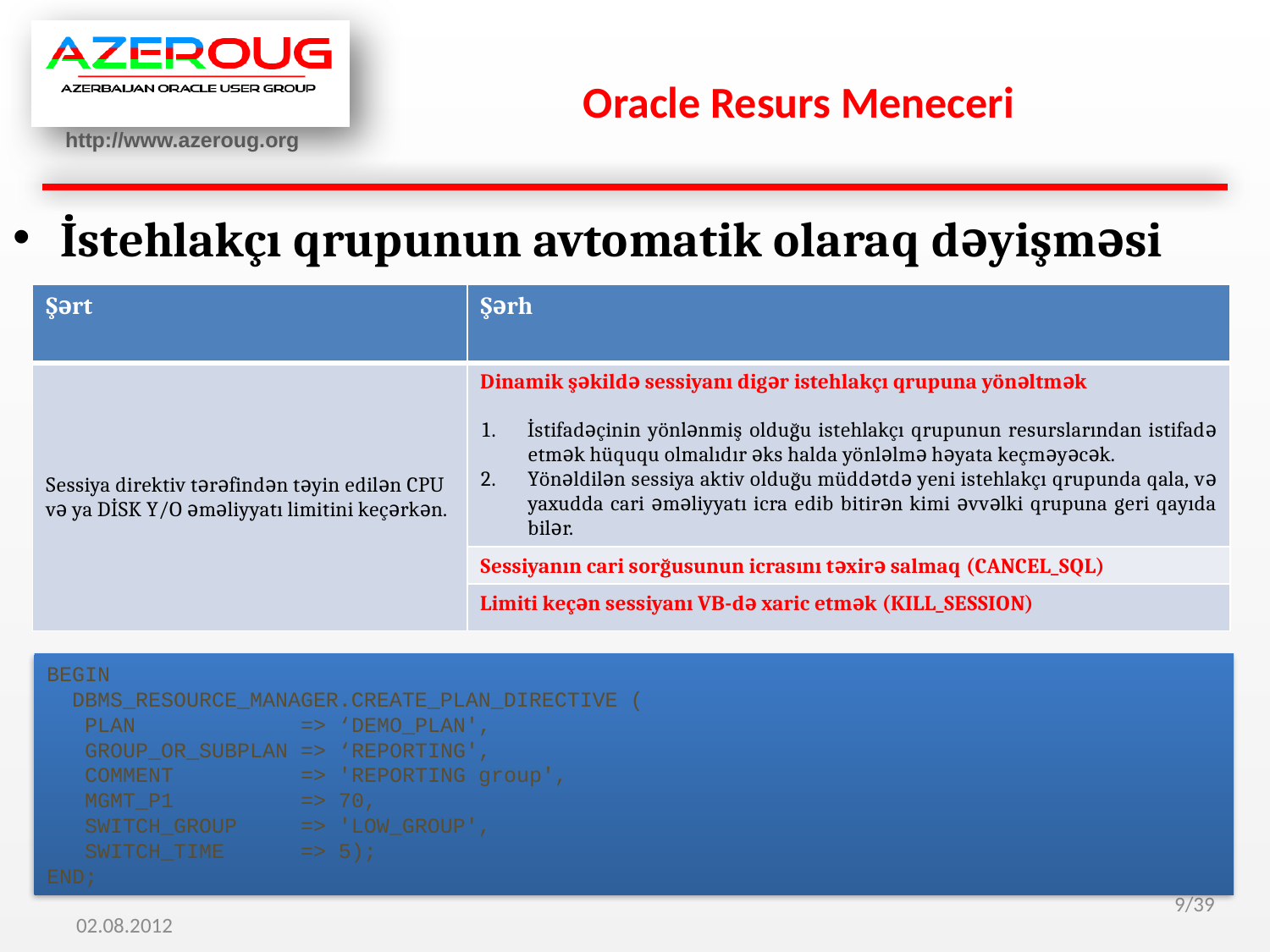

# Oracle Resurs Meneceri

İstehlakçı qrupunun avtomatik olaraq dəyişməsi
| Şərt | Şərh |
| --- | --- |
| Sessiya direktiv tərəfindən təyin edilən CPU və ya DİSK Y/O əməliyyatı limitini keçərkən. | Dinamik şəkildə sessiyanı digər istehlakçı qrupuna yönəltmək İstifadəçinin yönlənmiş olduğu istehlakçı qrupunun resurslarından istifadə etmək hüququ olmalıdır əks halda yönləlmə həyata keçməyəcək. Yönəldilən sessiya aktiv olduğu müddətdə yeni istehlakçı qrupunda qala, və yaxudda cari əməliyyatı icra edib bitirən kimi əvvəlki qrupuna geri qayıda bilər. |
|  | Sessiyanın cari sorğusunun icrasını təxirə salmaq (CANCEL\_SQL) |
|  | Limiti keçən sessiyanı VB-də xaric etmək (KILL\_SESSION) |
BEGIN
  DBMS_RESOURCE_MANAGER.CREATE_PLAN_DIRECTIVE (
   PLAN             => ‘DEMO_PLAN',
   GROUP_OR_SUBPLAN => ‘REPORTING',
   COMMENT          => 'REPORTING group',
   MGMT_P1          => 70,
   SWITCH_GROUP     => 'LOW_GROUP',
   SWITCH_TIME      => 5);
END;
02.08.2012